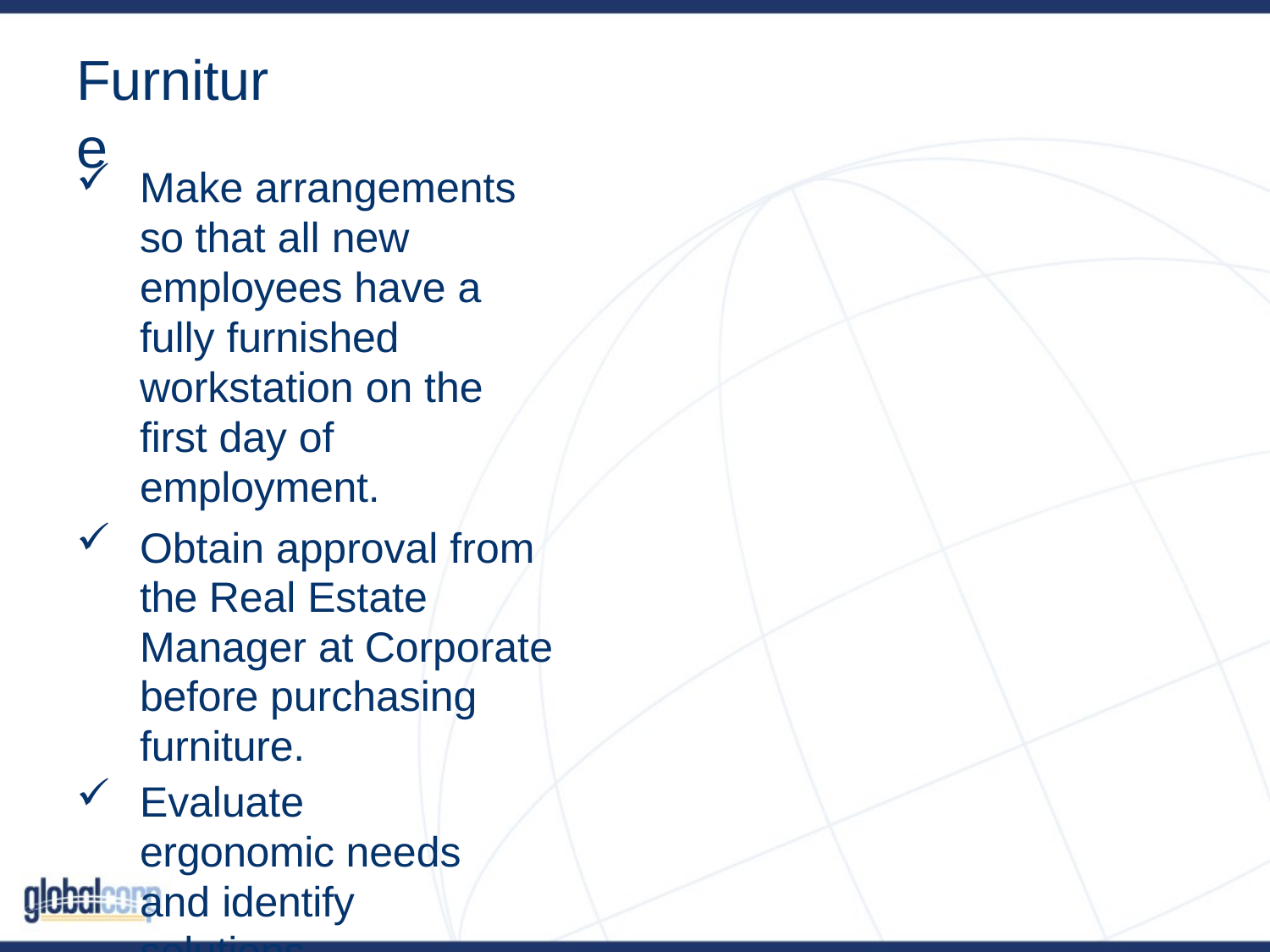

# Furniture
Make arrangements so that all new employees have a fully furnished workstation on the first day of employment.
Obtain approval from the Real Estate Manager at Corporate before purchasing furniture.
Evaluate ergonomic needs and identify solutions.